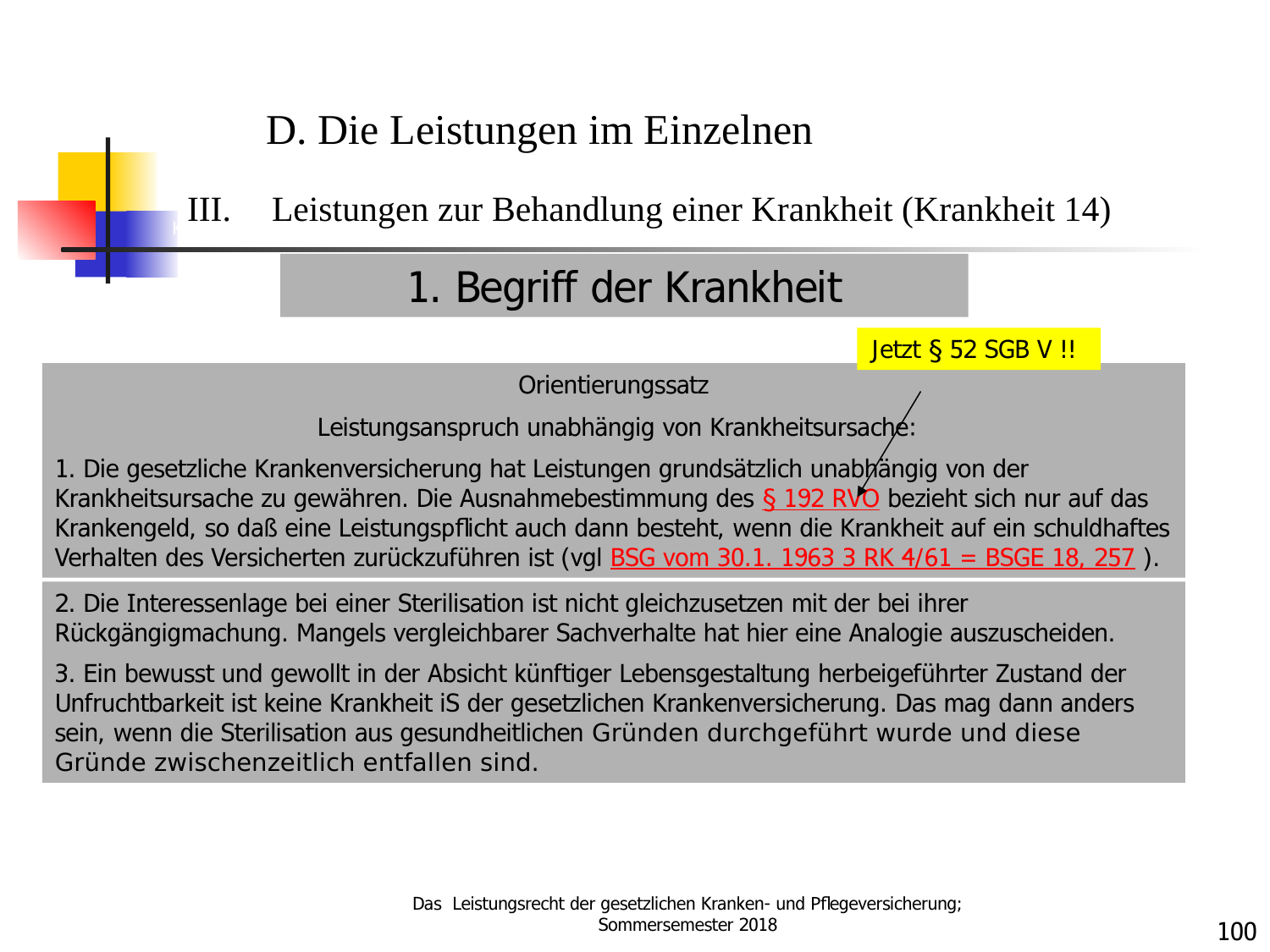

Krankheit 14
D. Die Leistungen im Einzelnen

Leistungen zur Behandlung einer Krankheit (Krankheit 14)
1. Begriff der Krankheit
Jetzt § 52 SGB V !!

Orientierungssatz
 Leistungsanspruch unabhängig von Krankheitsursache:
1. Die gesetzliche Krankenversicherung hat Leistungen grundsätzlich unabhängig von der Krankheitsursache zu gewähren. Die Ausnahmebestimmung des § 192 RVO bezieht sich nur auf das Krankengeld, so daß eine Leistungspflicht auch dann besteht, wenn die Krankheit auf ein schuldhaftes Verhalten des Versicherten zurückzuführen ist (vgl BSG vom 30.1. 1963 3 RK 4/61 = BSGE 18, 257 ).
2. Die Interessenlage bei einer Sterilisation ist nicht gleichzusetzen mit der bei ihrer Rückgängigmachung. Mangels vergleichbarer Sachverhalte hat hier eine Analogie auszuscheiden.
3. Ein bewusst und gewollt in der Absicht künftiger Lebensgestaltung herbeigeführter Zustand der Unfruchtbarkeit ist keine Krankheit iS der gesetzlichen Krankenversicherung. Das mag dann anders sein, wenn die Sterilisation aus gesundheitlichen Gründen durchgeführt wurde und diese Gründe zwischenzeitlich entfallen sind.
Das  Leistungsrecht der gesetzlichen Kranken- und Pflegeversicherung; Sommersemester 2018
100